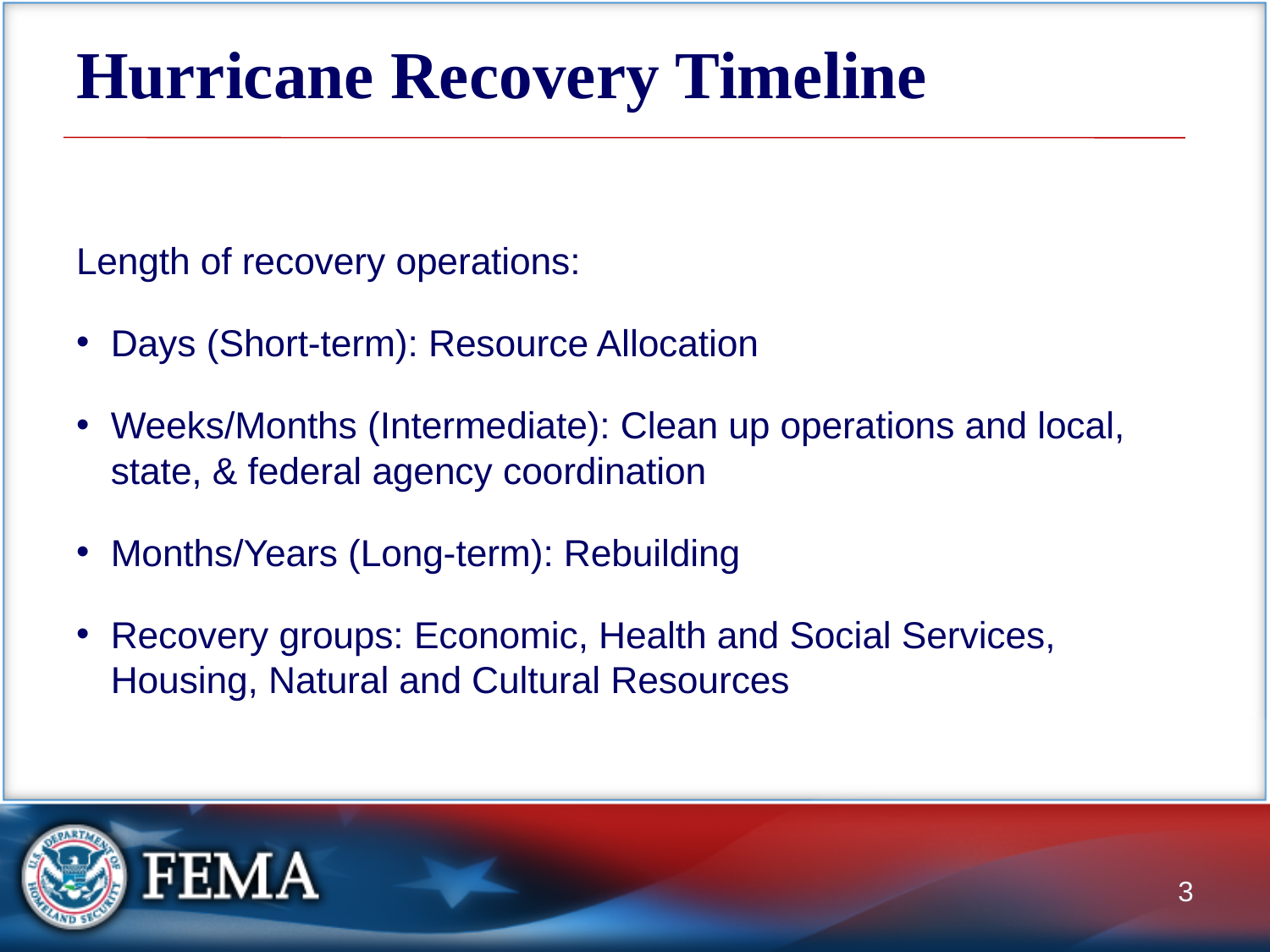

# Hurricane Recovery Timeline

Length of recovery operations:
Days (Short-term): Resource Allocation
Weeks/Months (Intermediate): Clean up operations and local, state, & federal agency coordination
Months/Years (Long-term): Rebuilding
Recovery groups: Economic, Health and Social Services, Housing, Natural and Cultural Resources

3